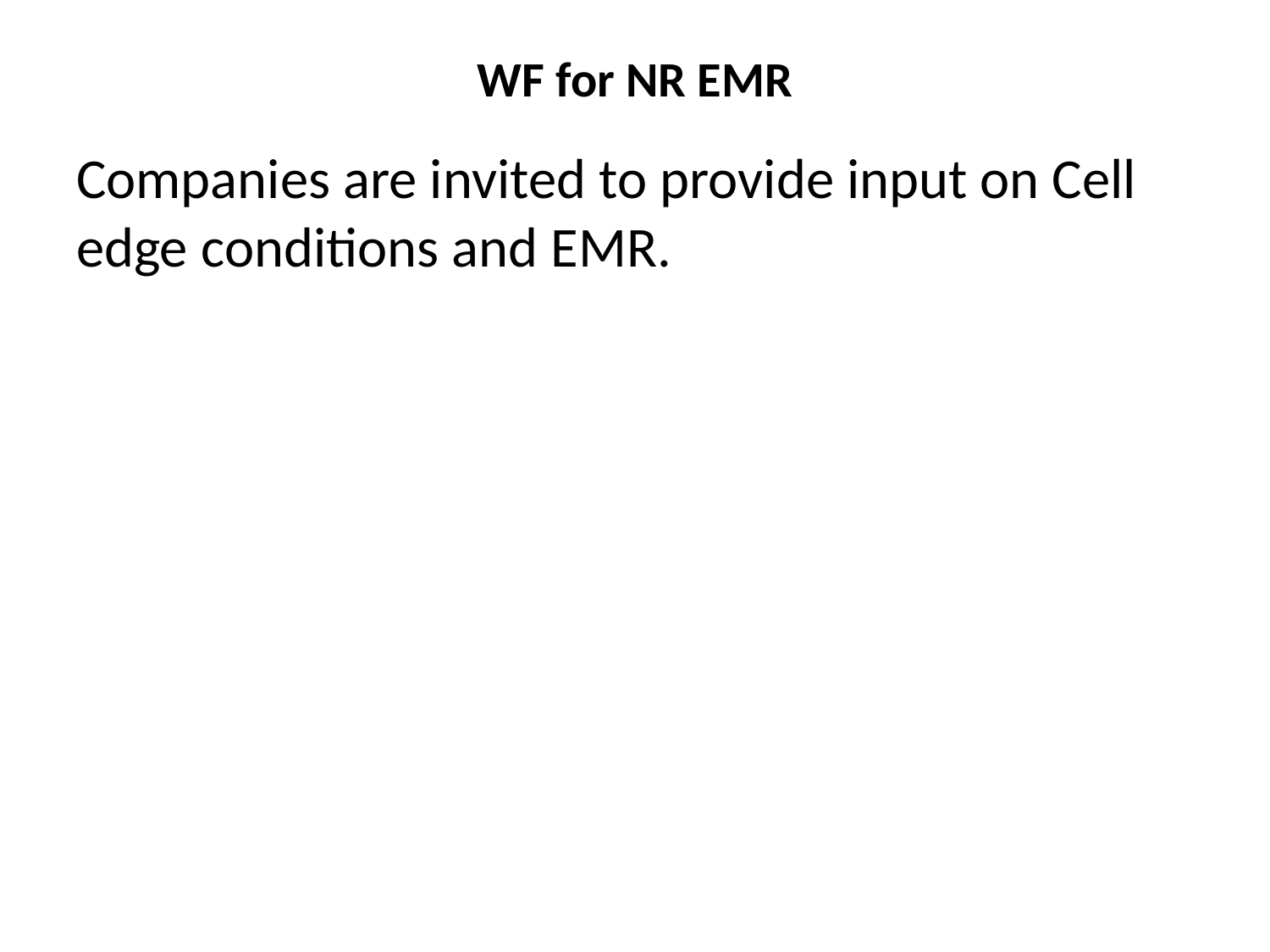

# WF for NR EMR
Companies are invited to provide input on Cell edge conditions and EMR.